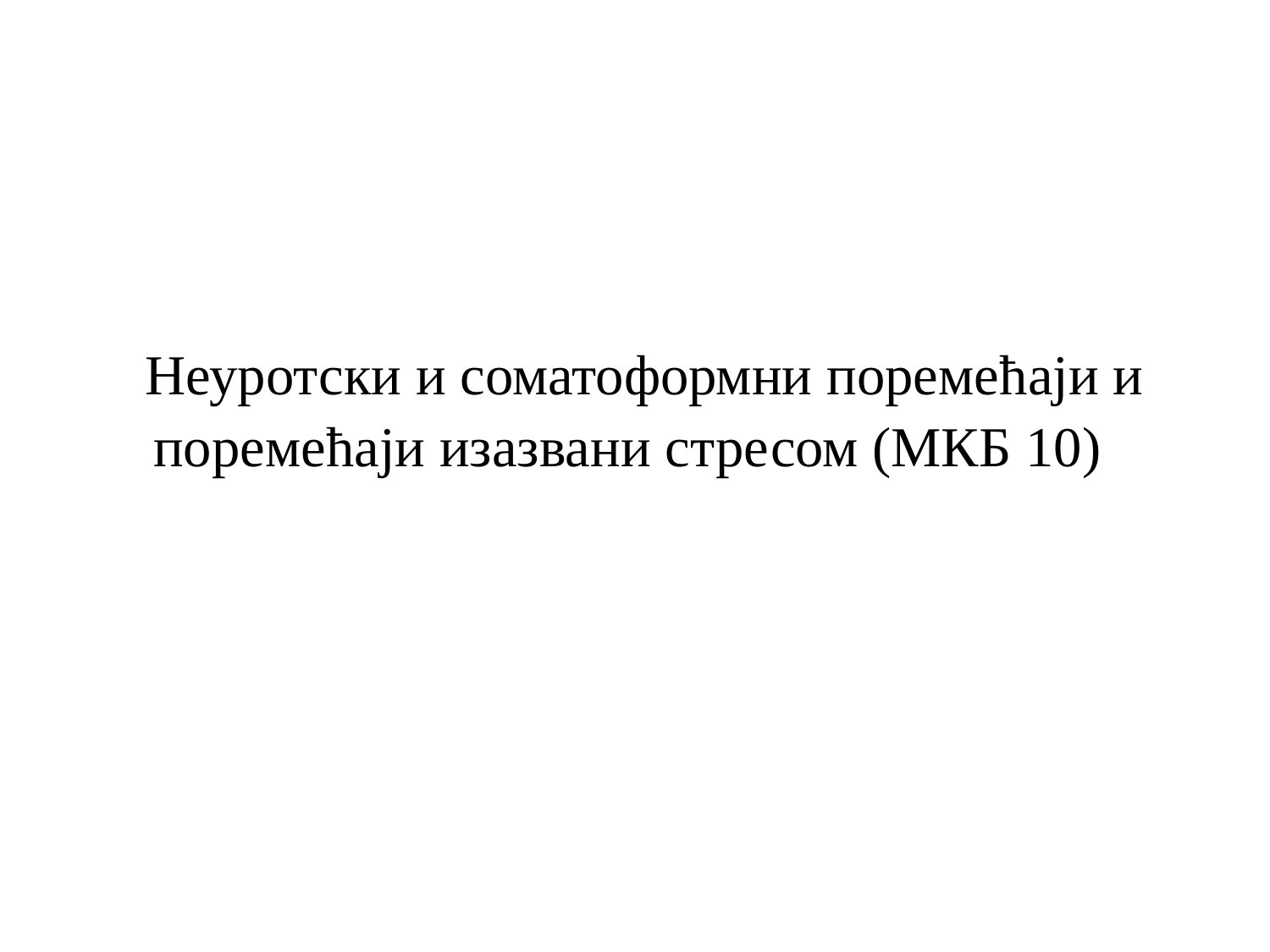

# Неуротски и соматоформни поремећаји и поремећаји изазвани стресом (МКБ 10)